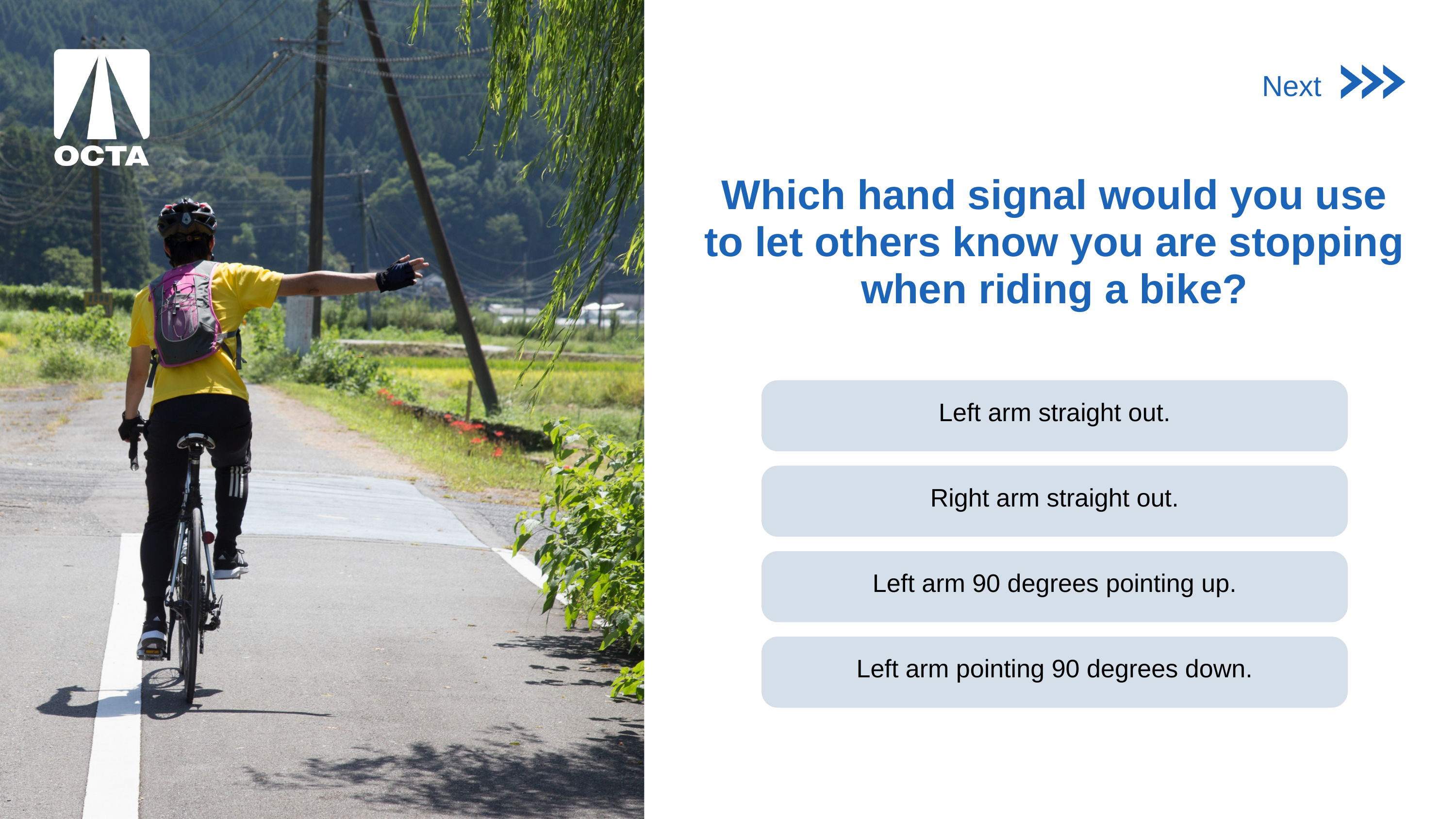

Next
Which hand signal would you use to let others know you are stopping when riding a bike?

Left arm straight out.

Right arm straight out.

Left arm 90 degrees pointing up.

Left arm pointing 90 degrees down.